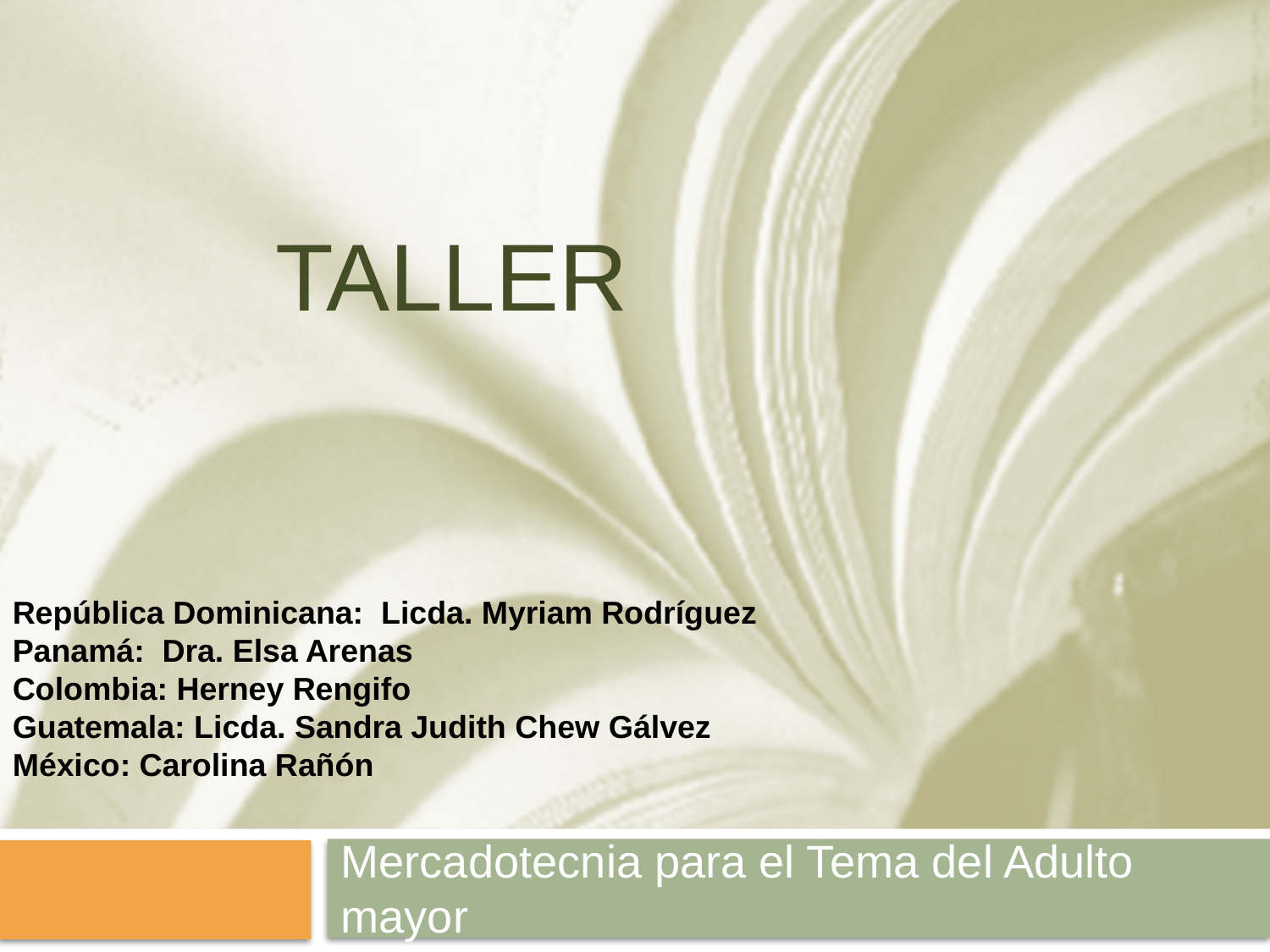

# Taller
República Dominicana:  Licda. Myriam Rodríguez
Panamá:  Dra. Elsa Arenas
Colombia: Herney Rengifo
Guatemala: Licda. Sandra Judith Chew Gálvez
México: Carolina Rañón

Mercadotecnia para el Tema del Adulto mayor